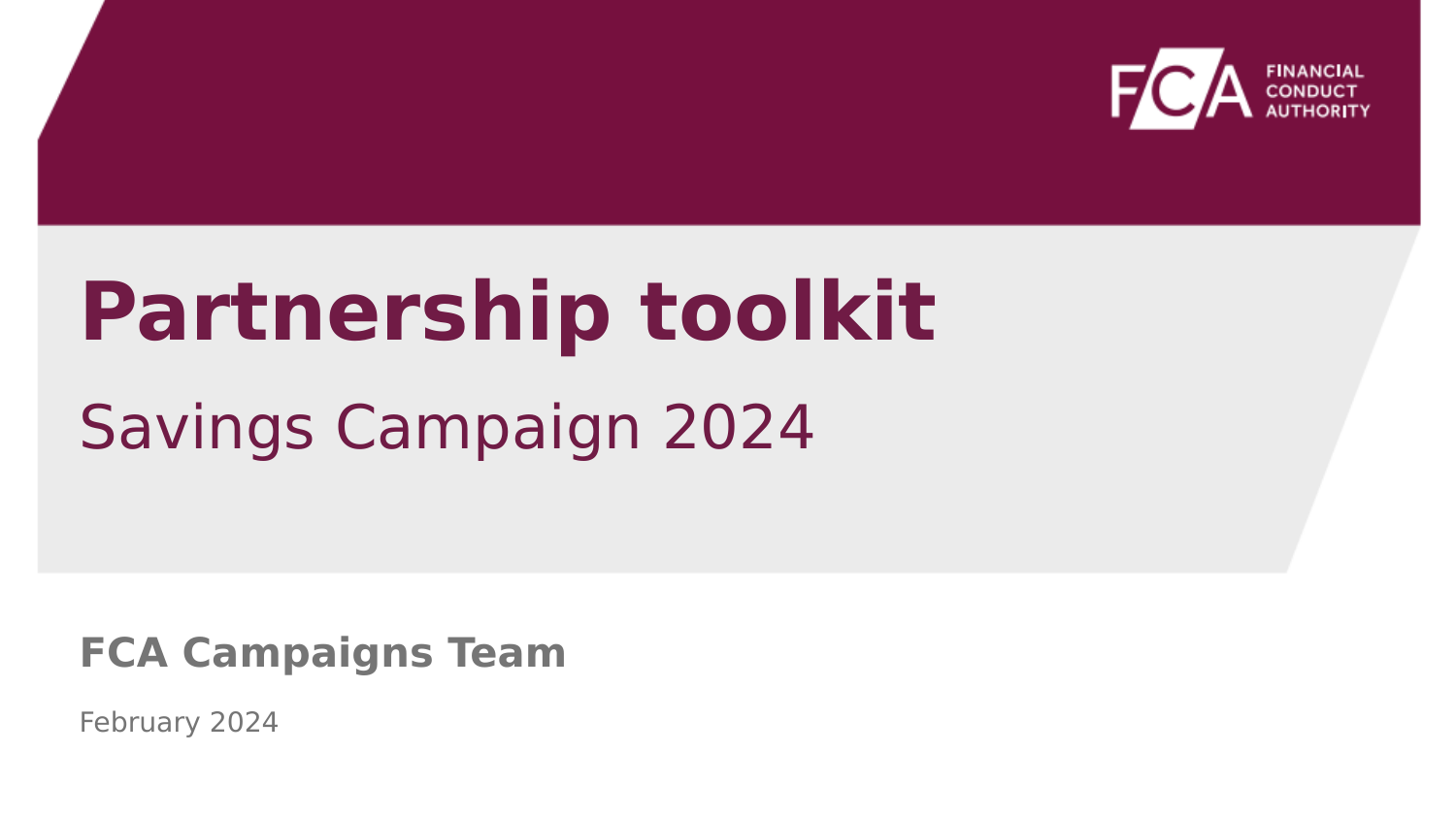

Partnership toolkit
Savings Campaign 2024
FCA Campaigns Team
February 2024